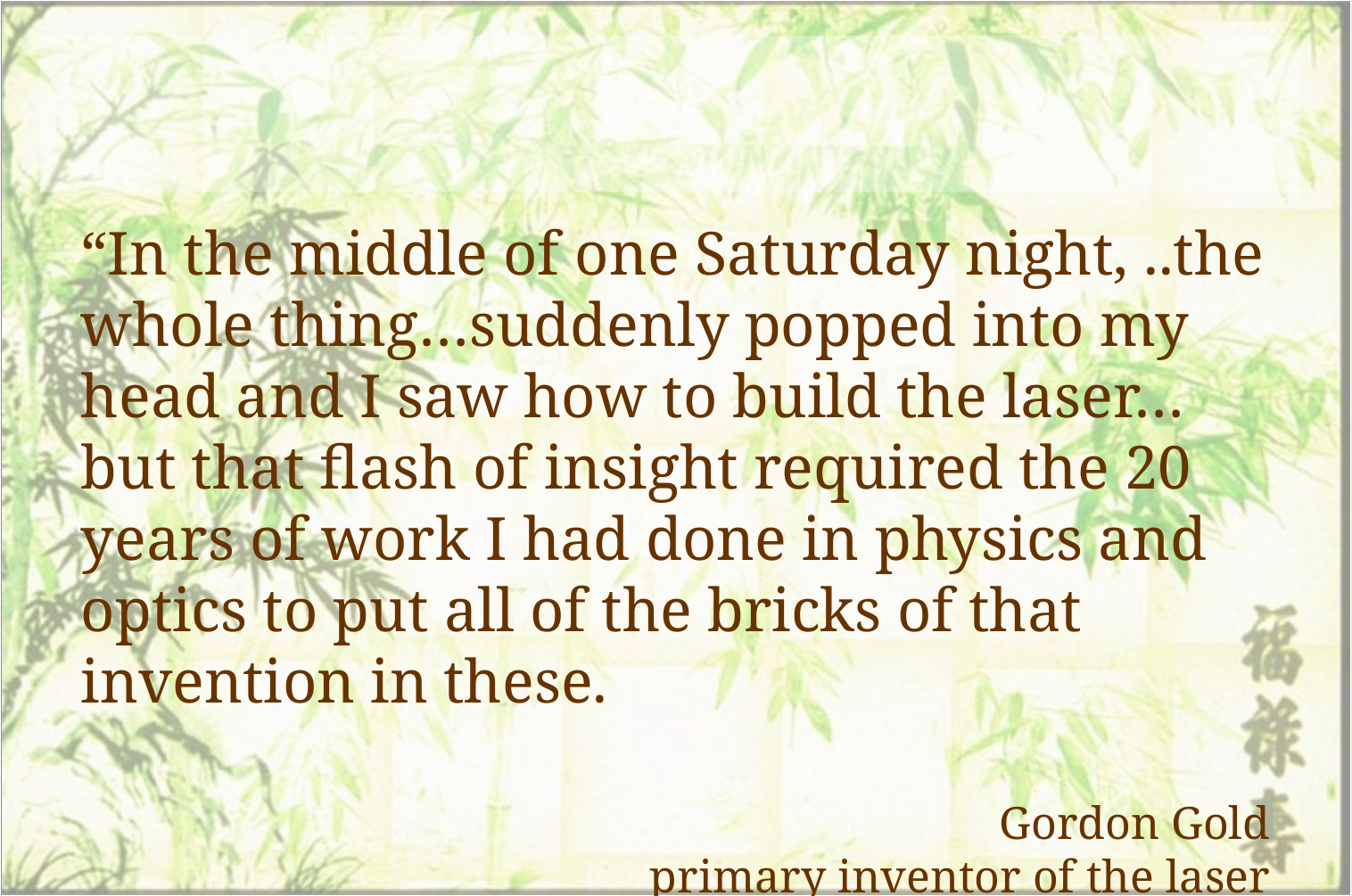

“In the middle of one Saturday night, ..the whole thing…suddenly popped into my head and I saw how to build the laser…but that flash of insight required the 20 years of work I had done in physics and optics to put all of the bricks of that invention in these.
Gordon Gold
primary inventor of the laser